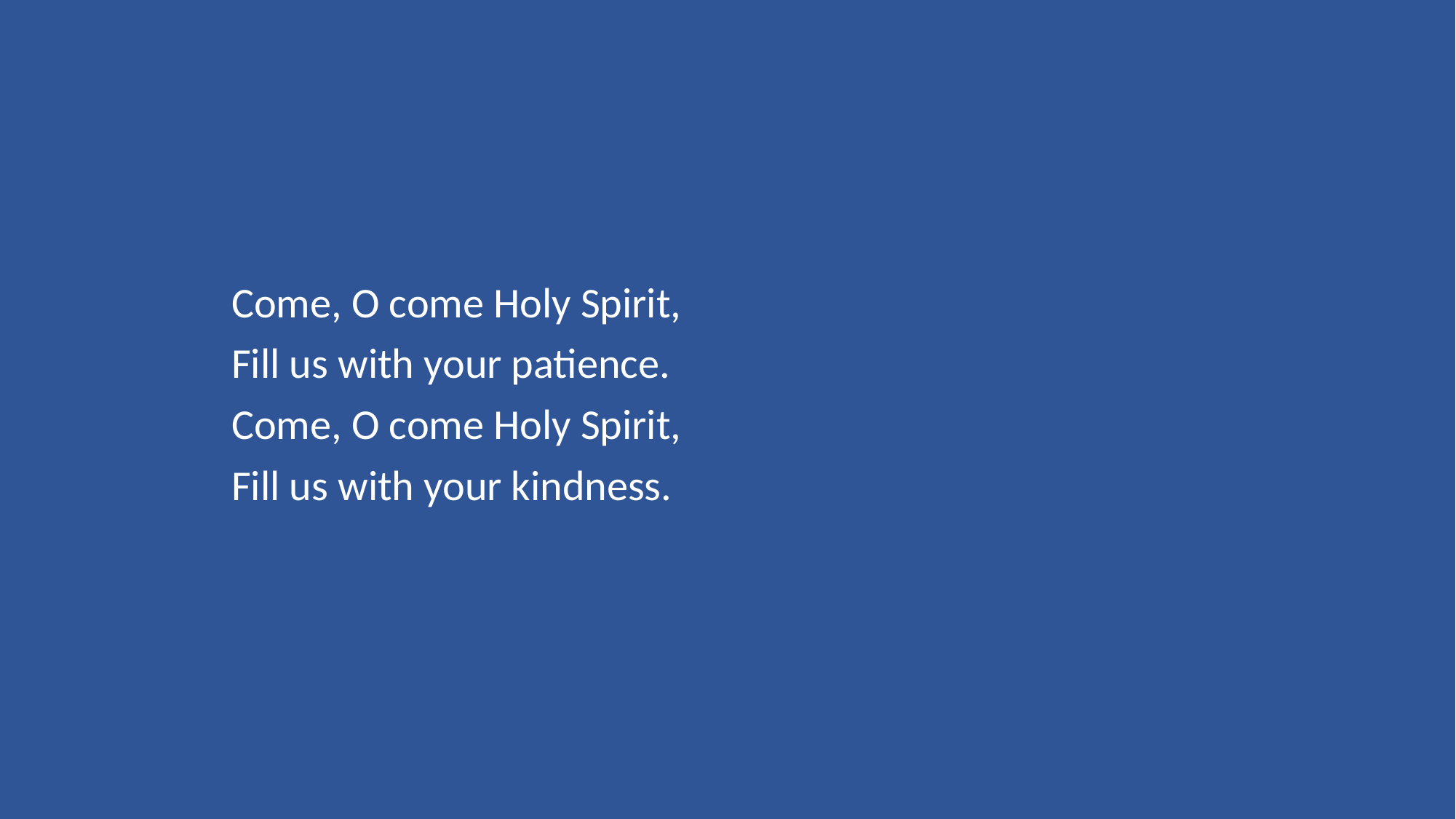

Come, O come Holy Spirit,
Fill us with your patience.
Come, O come Holy Spirit,
Fill us with your kindness.